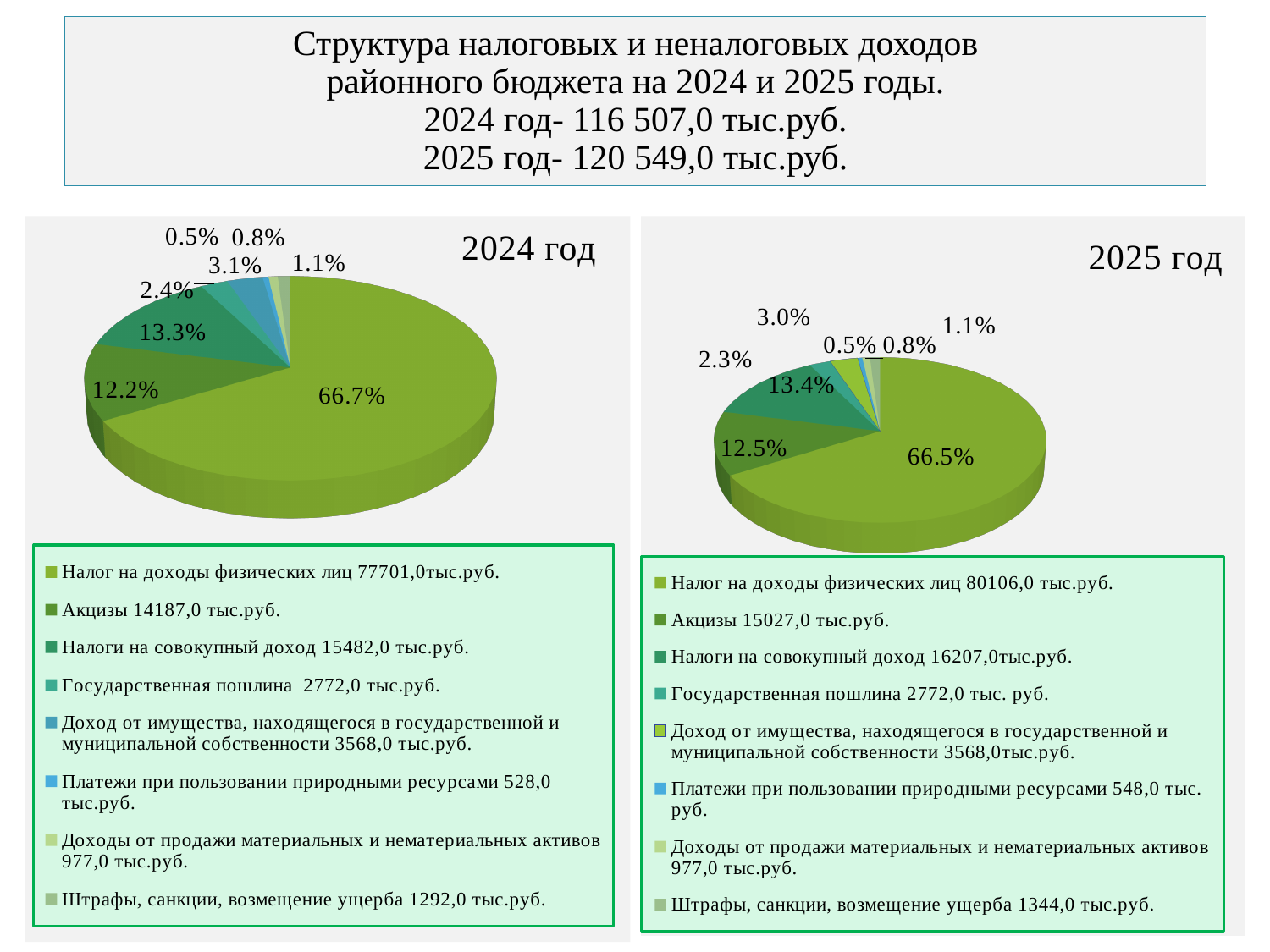

# Структура налоговых и неналоговых доходов районного бюджета на 2024 и 2025 годы. 2024 год- 116 507,0 тыс.руб. 2025 год- 120 549,0 тыс.руб.

[unsupported chart]

[unsupported chart]